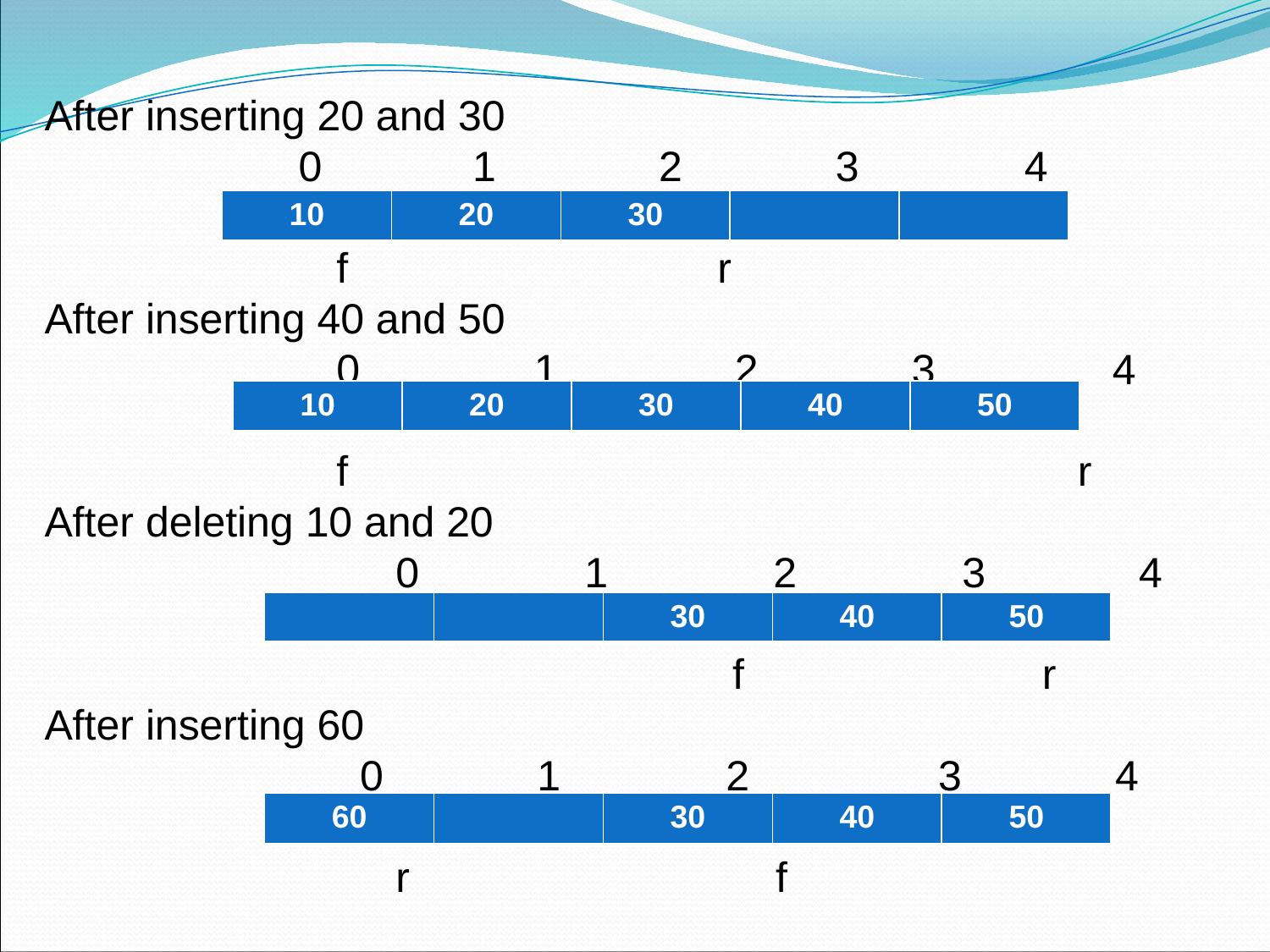

After inserting 20 and 30
		0	    1	         2             3              4

			f			r
After inserting 40 and 50
			0	      1               2             3               4

			f					         r
After deleting 10 and 20
		 	     0              1              2              3             4

					            f		      r
After inserting 60
		    	  0             1              2                3             4

			     r                               f

| 10 | 20 | 30 |  |  |
| --- | --- | --- | --- | --- |
| 10 | 20 | 30 | 40 | 50 |
| --- | --- | --- | --- | --- |
|  |  | 30 | 40 | 50 |
| --- | --- | --- | --- | --- |
| 60 |  | 30 | 40 | 50 |
| --- | --- | --- | --- | --- |